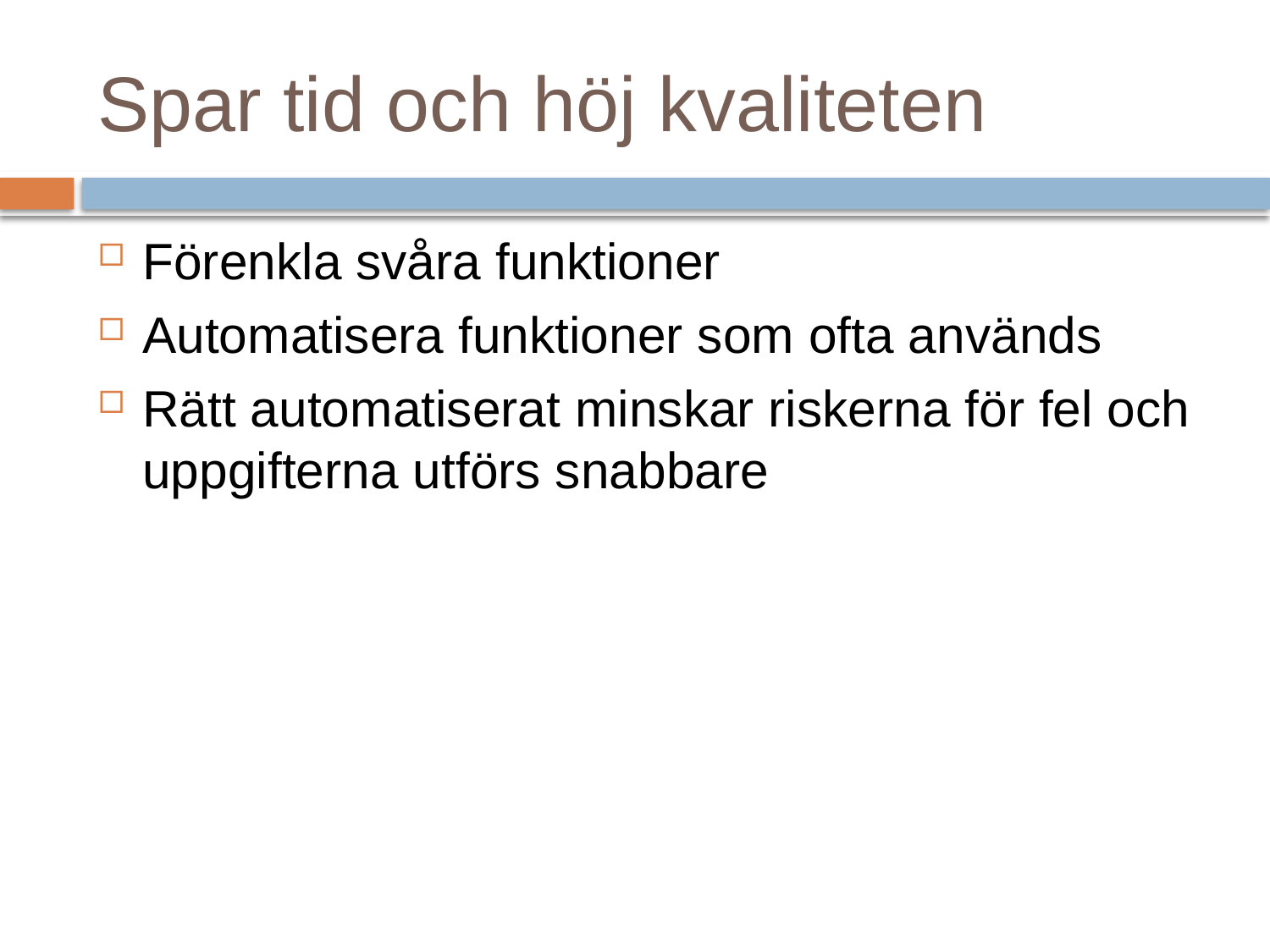

# Spar tid och höj kvaliteten
Förenkla svåra funktioner
Automatisera funktioner som ofta används
Rätt automatiserat minskar riskerna för fel och uppgifterna utförs snabbare